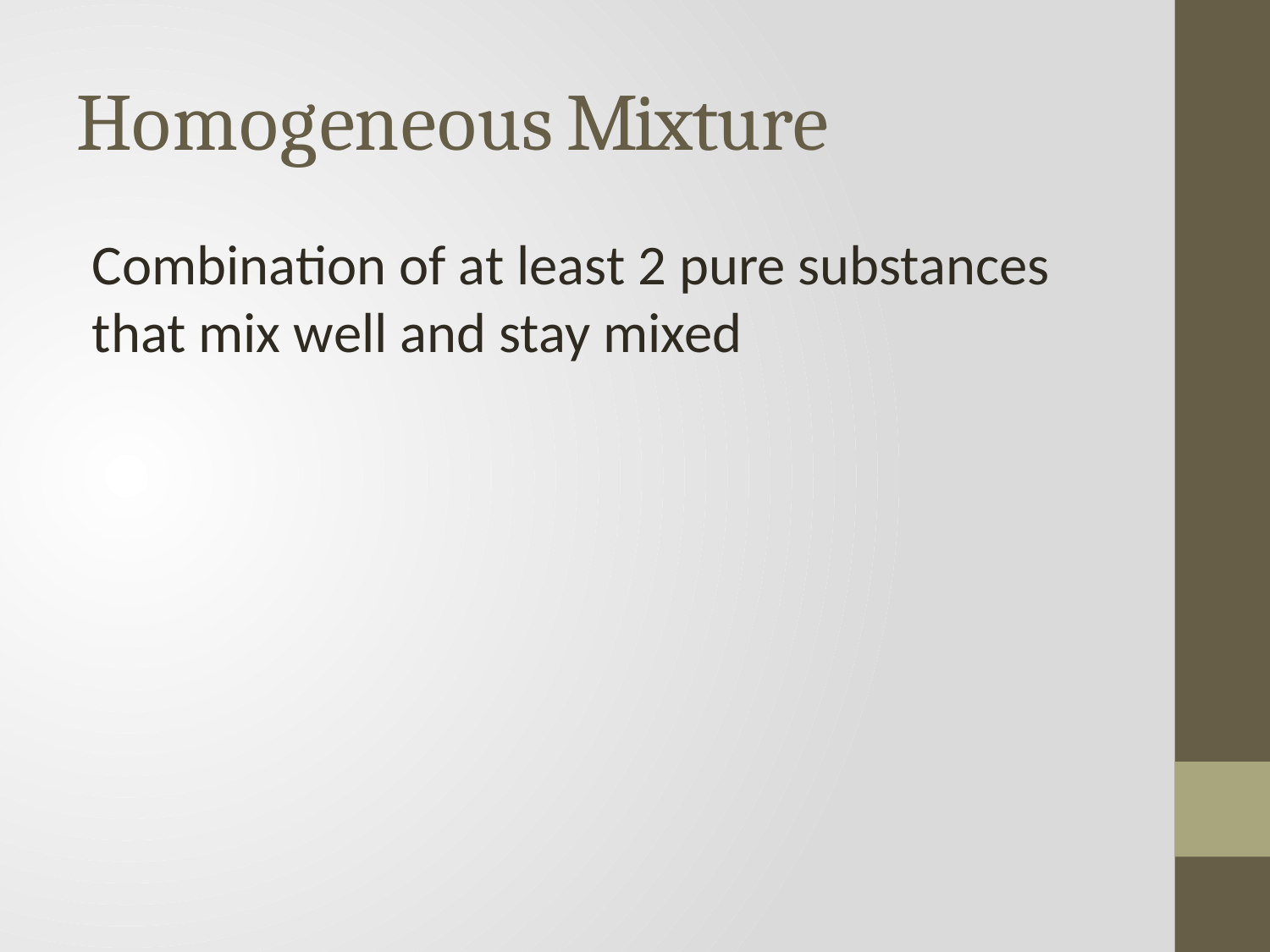

# Homogeneous Mixture
Combination of at least 2 pure substances that mix well and stay mixed